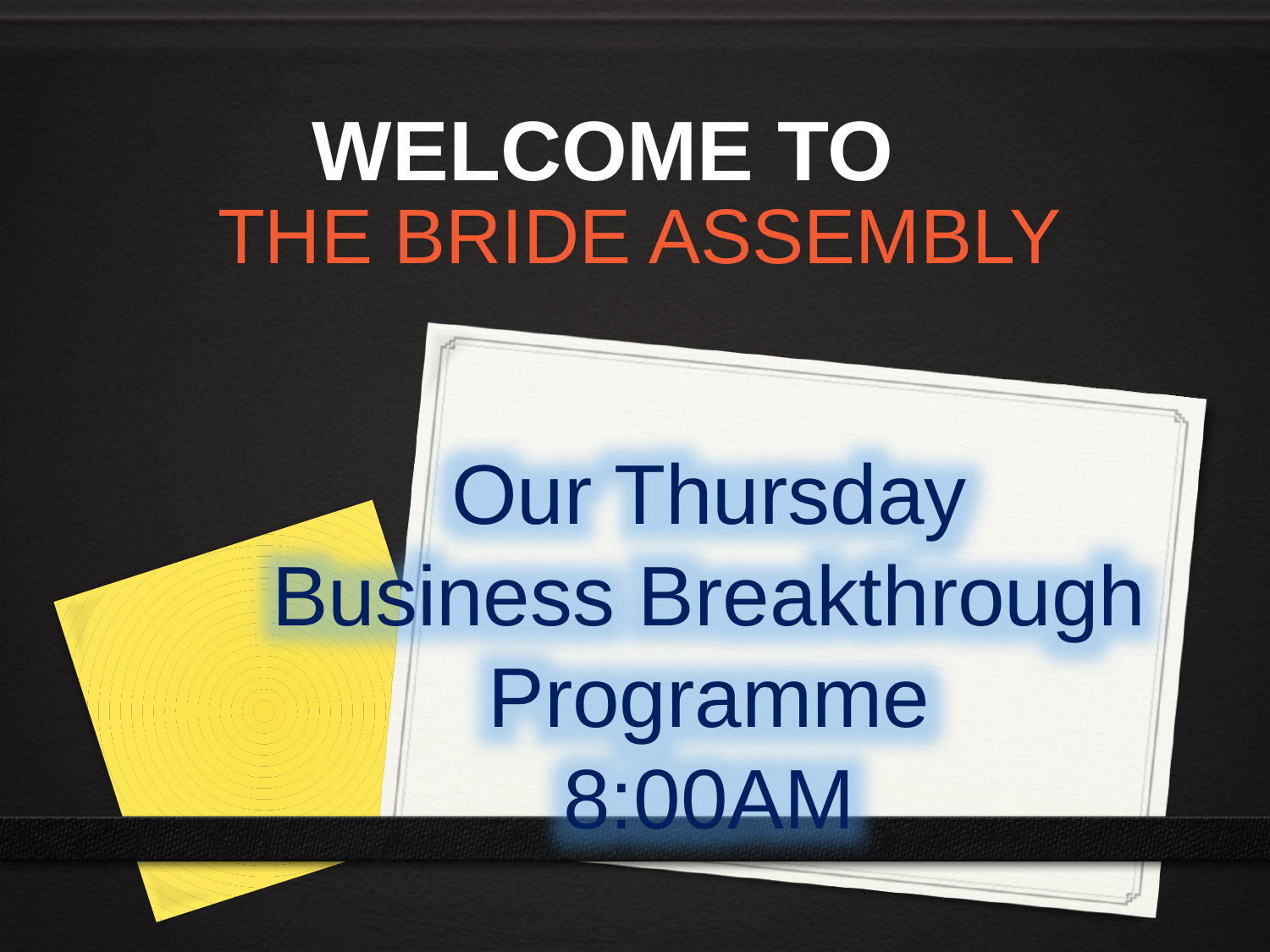

# WELCOME TO
THE BRIDE ASSEMBLY
Our Thursday
Business Breakthrough Programme
8:00AM